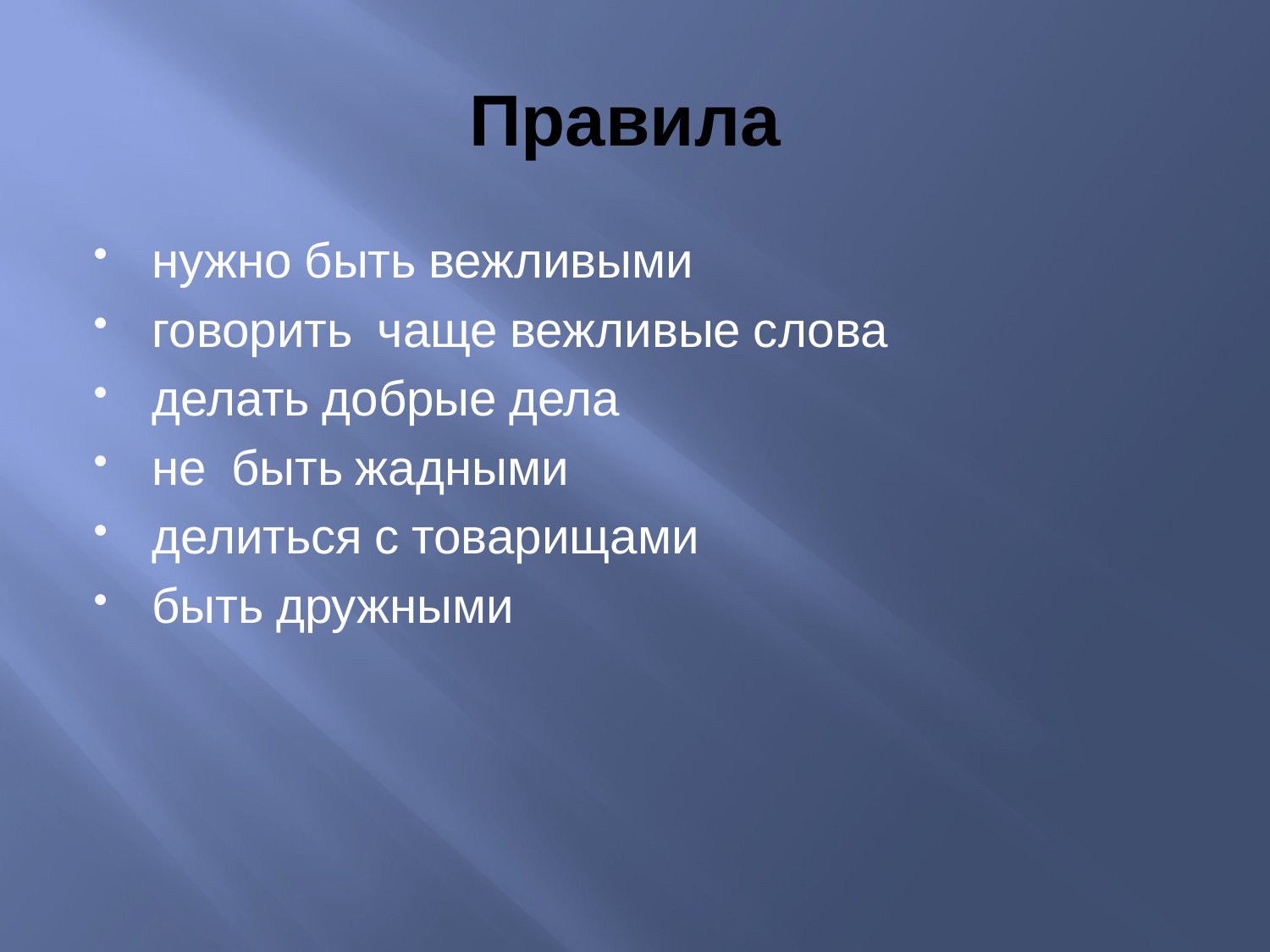

# Правила
нужно быть вежливыми
говорить  чаще вежливые слова
делать добрые дела
не  быть жадными
делиться с товарищами
быть дружными